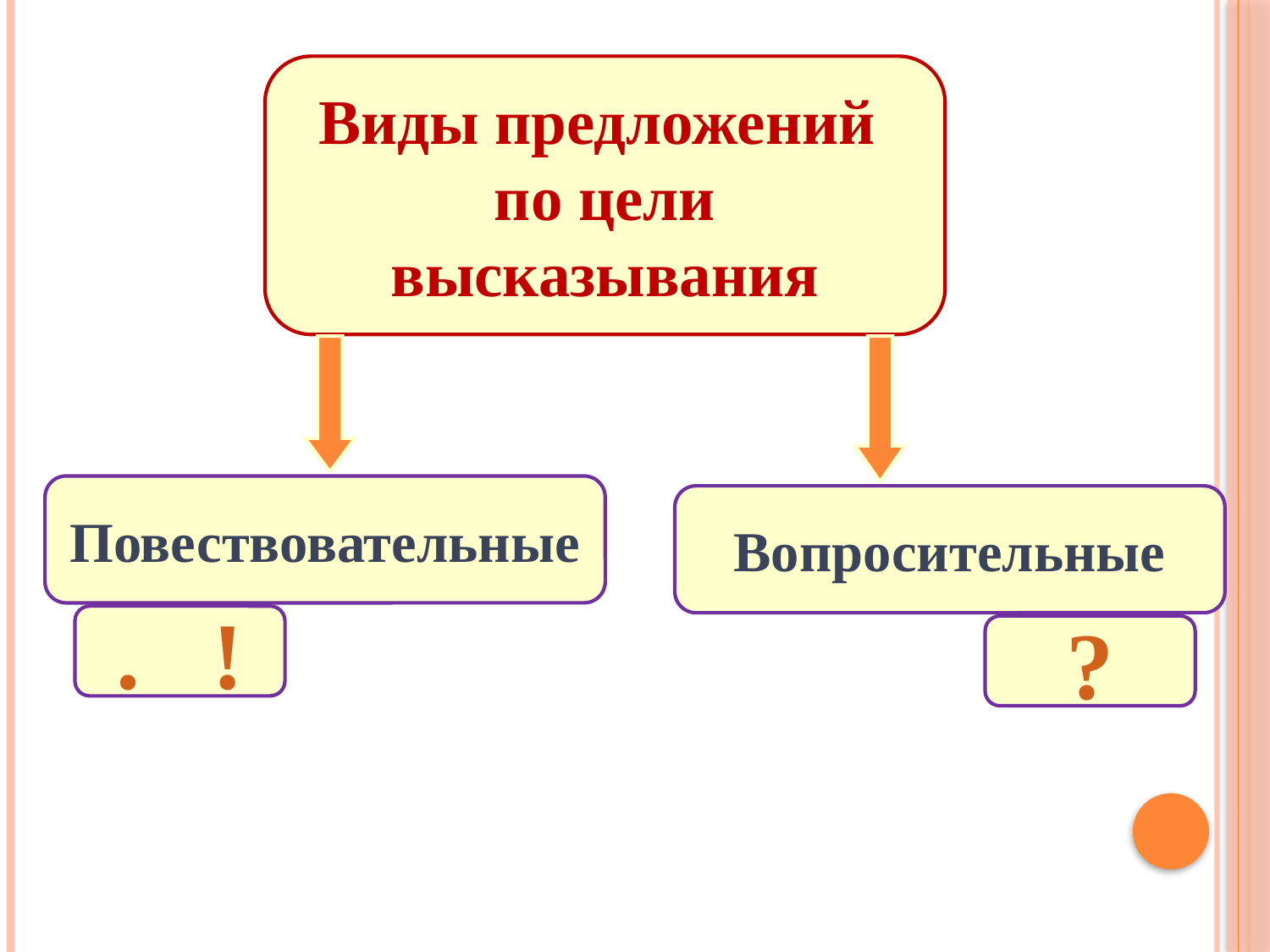

Виды предложений
по цели высказывания

Повествовательные
Вопросительные
.   !
?